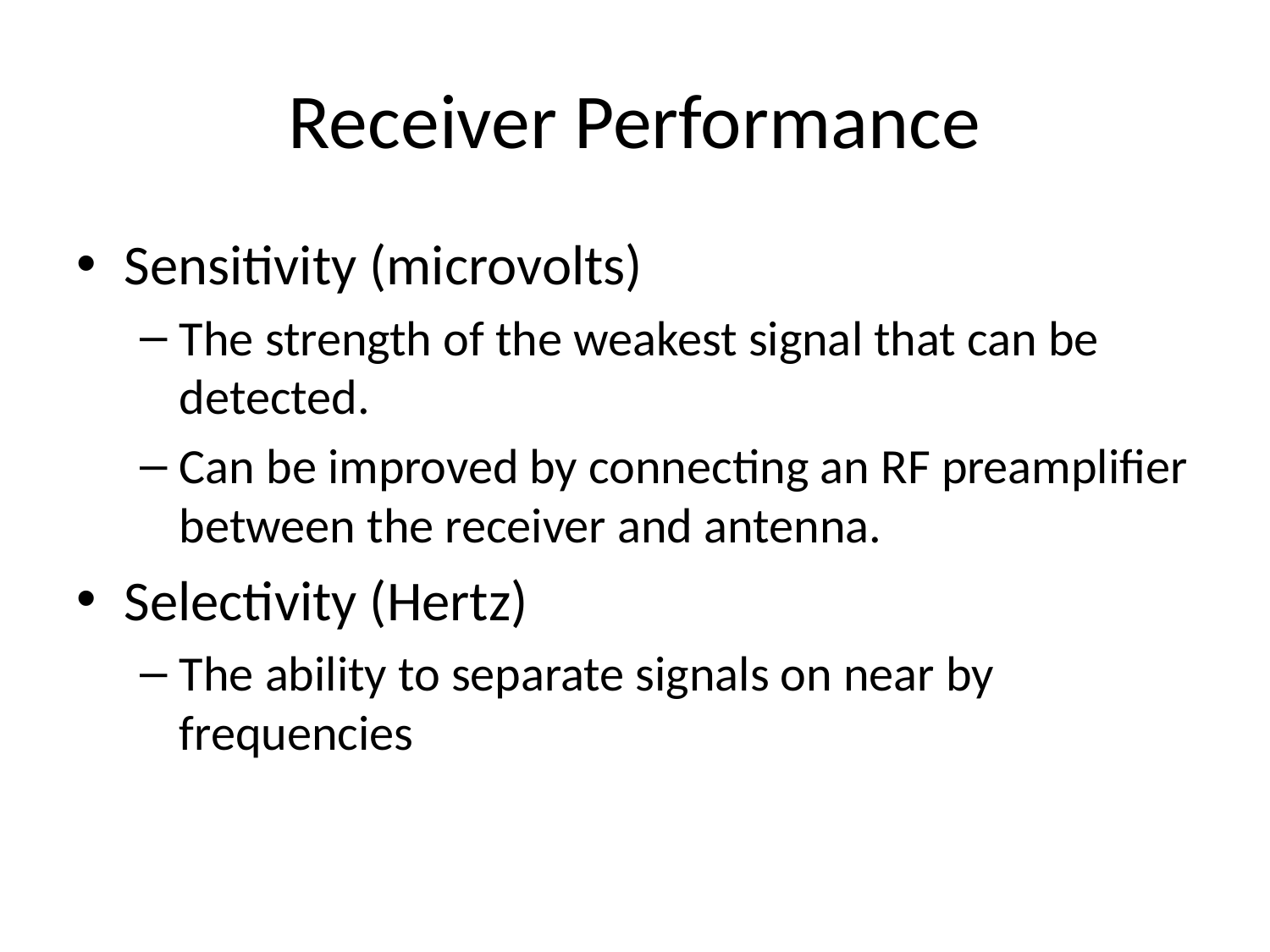

# Receiver Performance
Sensitivity (microvolts)
The strength of the weakest signal that can be detected.
Can be improved by connecting an RF preamplifier between the receiver and antenna.
Selectivity (Hertz)
The ability to separate signals on near by frequencies